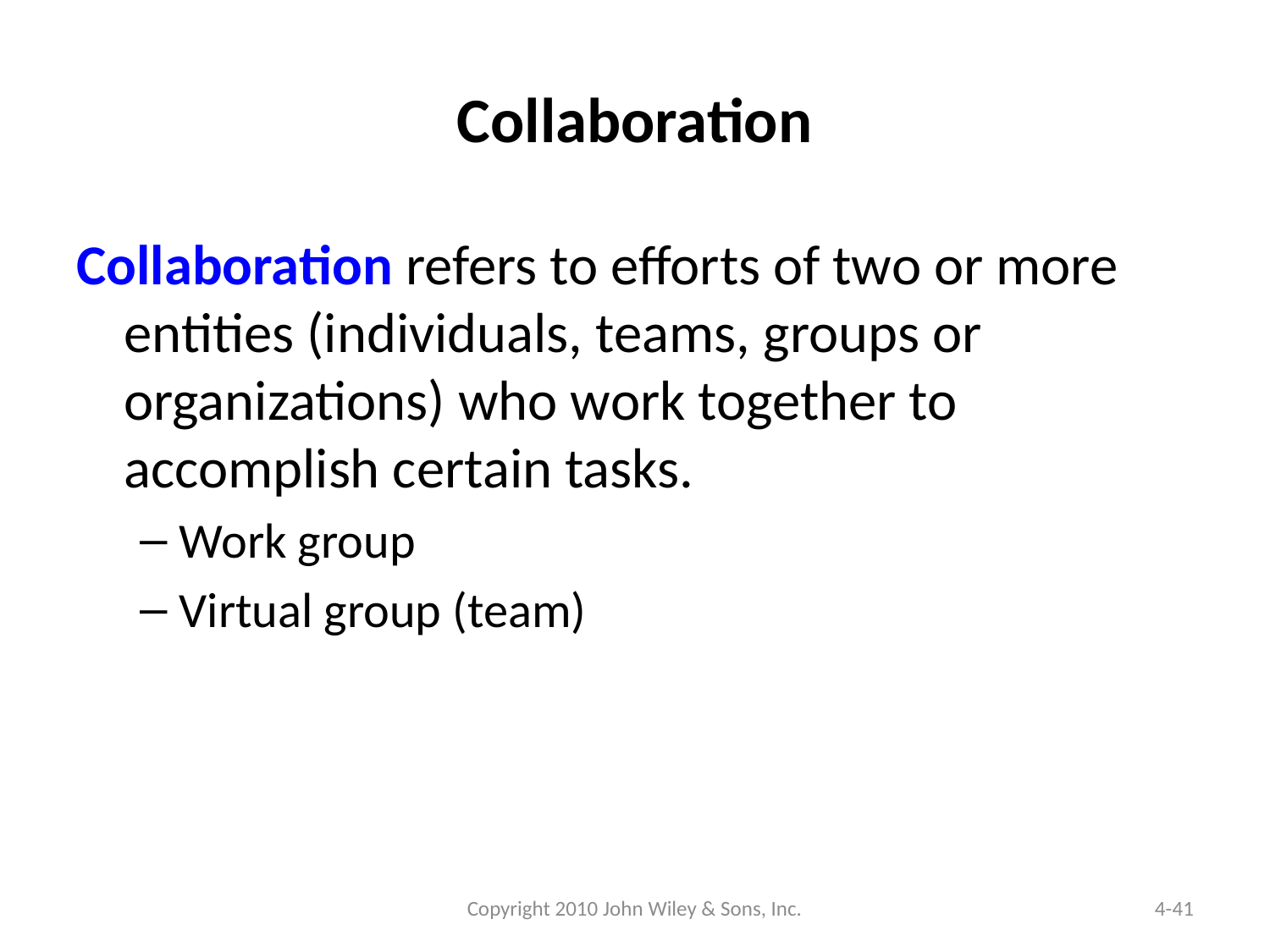

# Collaboration
Collaboration refers to efforts of two or more entities (individuals, teams, groups or organizations) who work together to accomplish certain tasks.
Work group
Virtual group (team)

Copyright 2010 John Wiley & Sons, Inc.
4-41